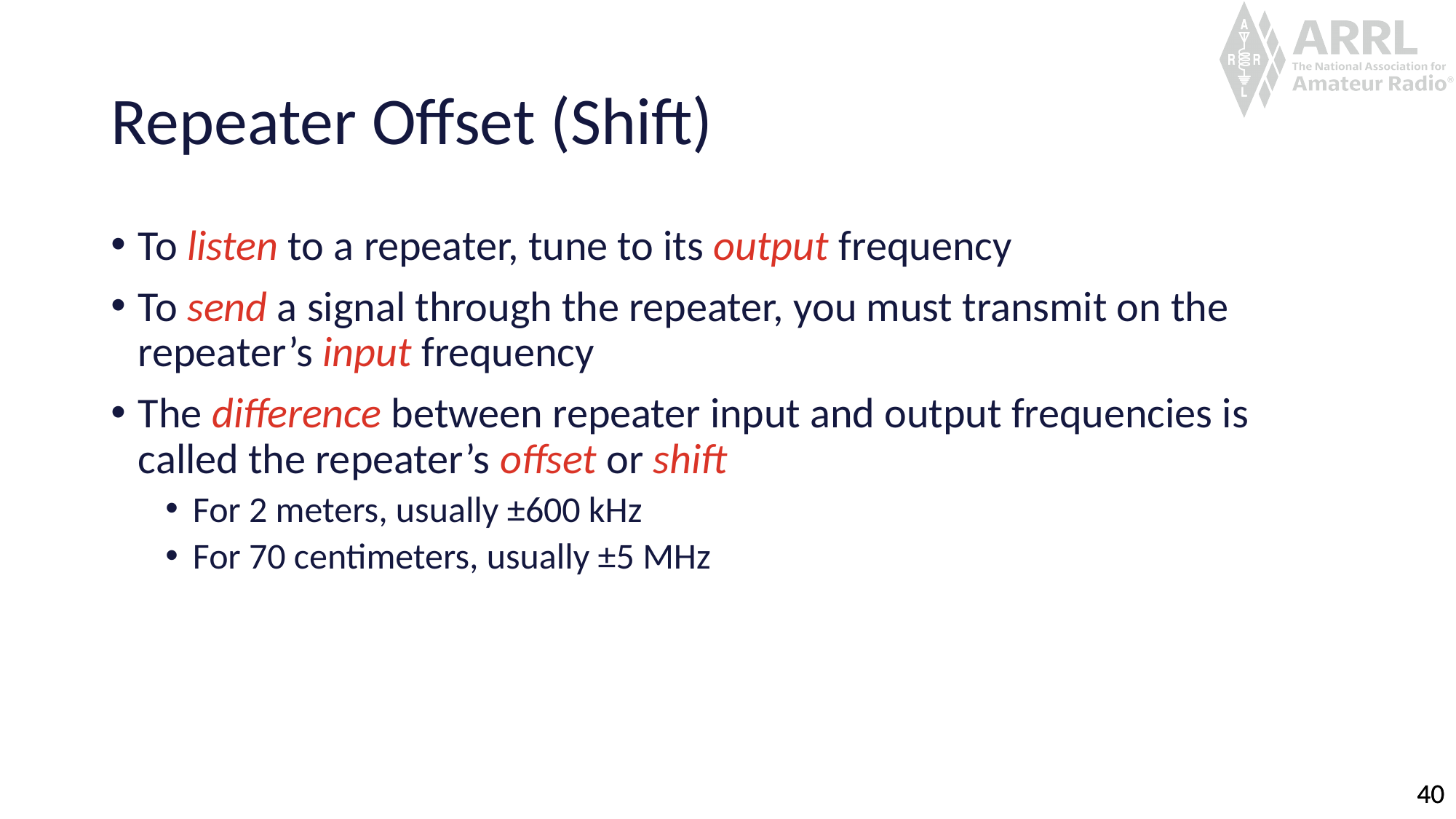

# Repeater Offset (Shift)
To listen to a repeater, tune to its output frequency
To send a signal through the repeater, you must transmit on the repeater’s input frequency
The difference between repeater input and output frequencies is called the repeater’s offset or shift
For 2 meters, usually ±600 kHz
For 70 centimeters, usually ±5 MHz